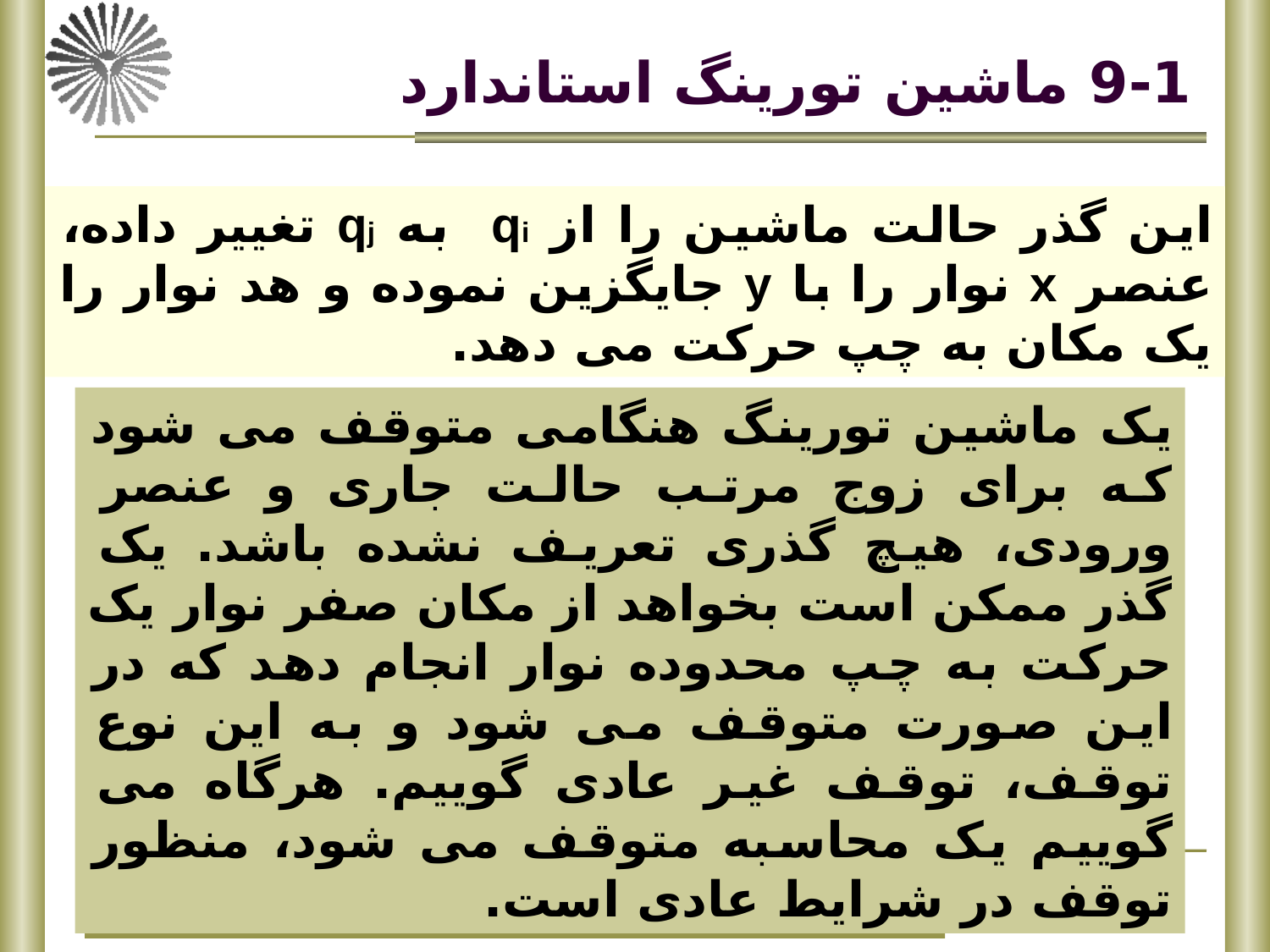

# 9-1 ماشین تورینگ استاندارد
این گذر حالت ماشین را از qi  به qj تغییر داده، عنصر x نوار را با y جایگزین نموده و هد نوار را یک مکان به چپ حرکت می دهد.
یک ماشین تورینگ هنگامی متوقف می شود که برای زوج مرتب حالت جاری و عنصر ورودی، هیچ گذری تعریف نشده باشد. یک گذر ممکن است بخواهد از مکان صفر نوار یک حرکت به چپ محدوده نوار انجام دهد که در این صورت متوقف می شود و به این نوع توقف، توقف غیر عادی گوییم. هرگاه می گوییم یک محاسبه متوقف می شود، منظور توقف در شرایط عادی است.